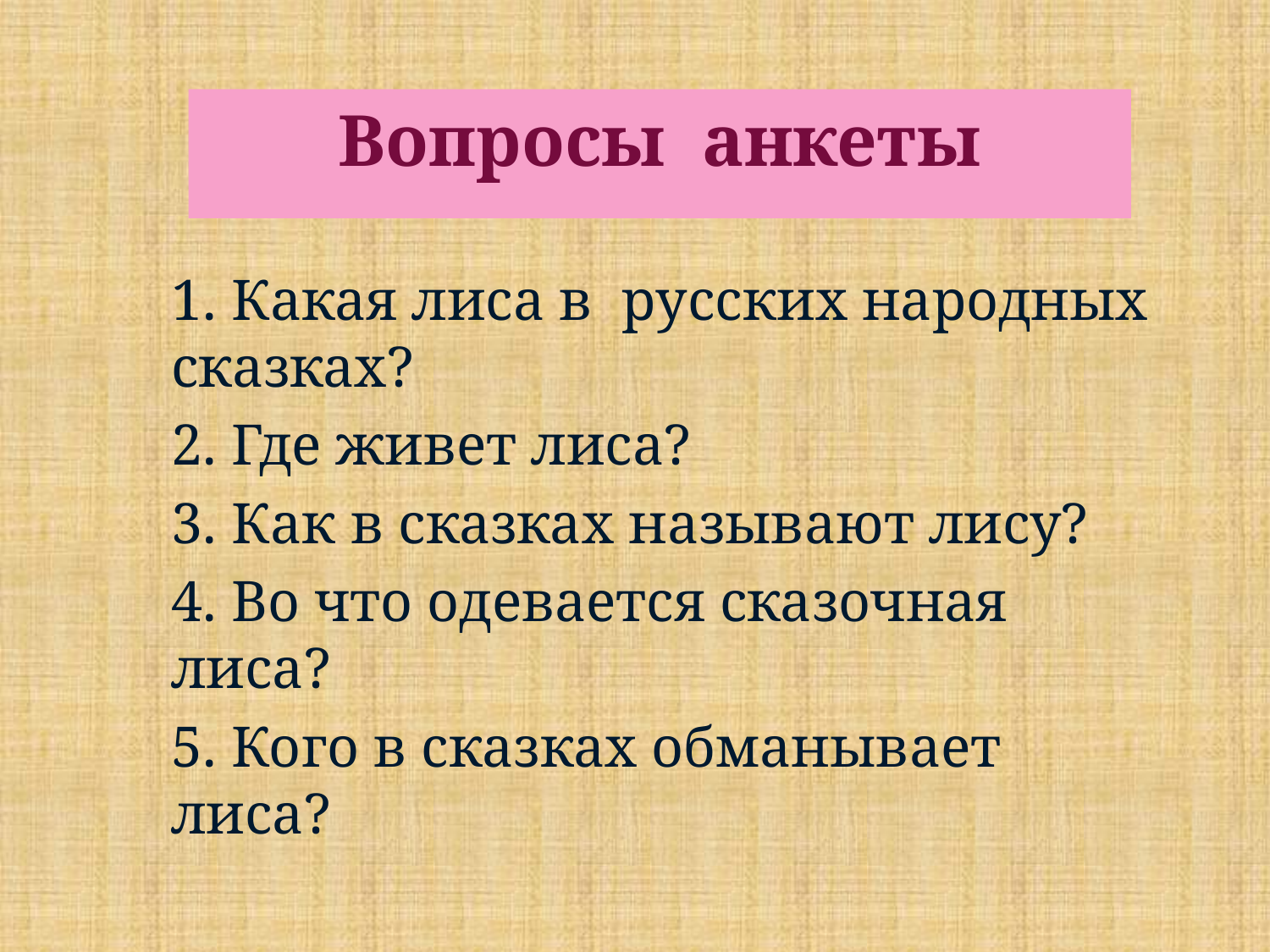

# Вопросы  анкеты
1. Какая лиса в  русских народных сказках?
2. Где живет лиса?
3. Как в сказках называют лису?
4. Во что одевается сказочная лиса?
5. Кого в сказках обманывает лиса?